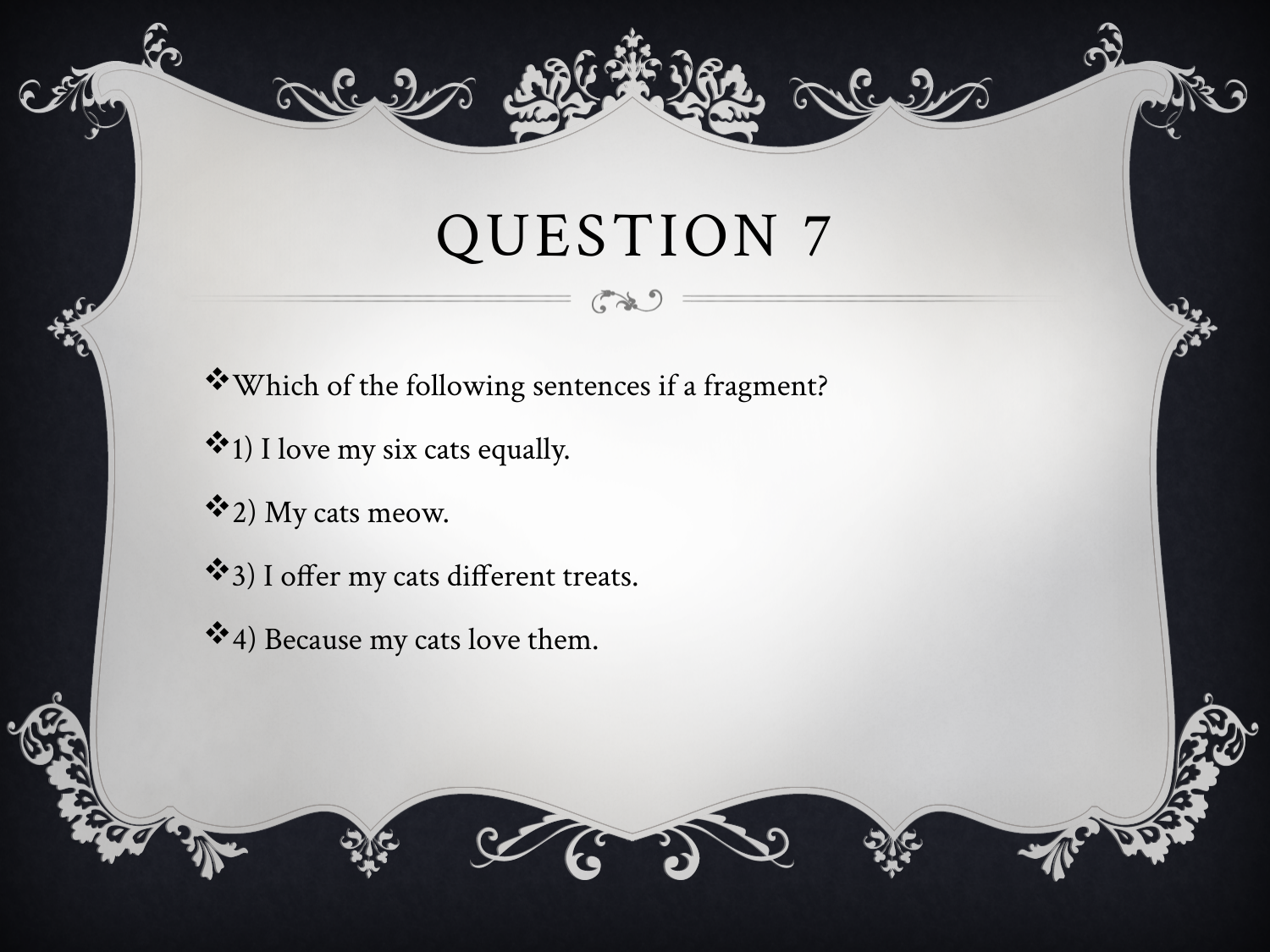

# Question 7
Which of the following sentences if a fragment?
1) I love my six cats equally.
2) My cats meow.
3) I offer my cats different treats.
4) Because my cats love them.